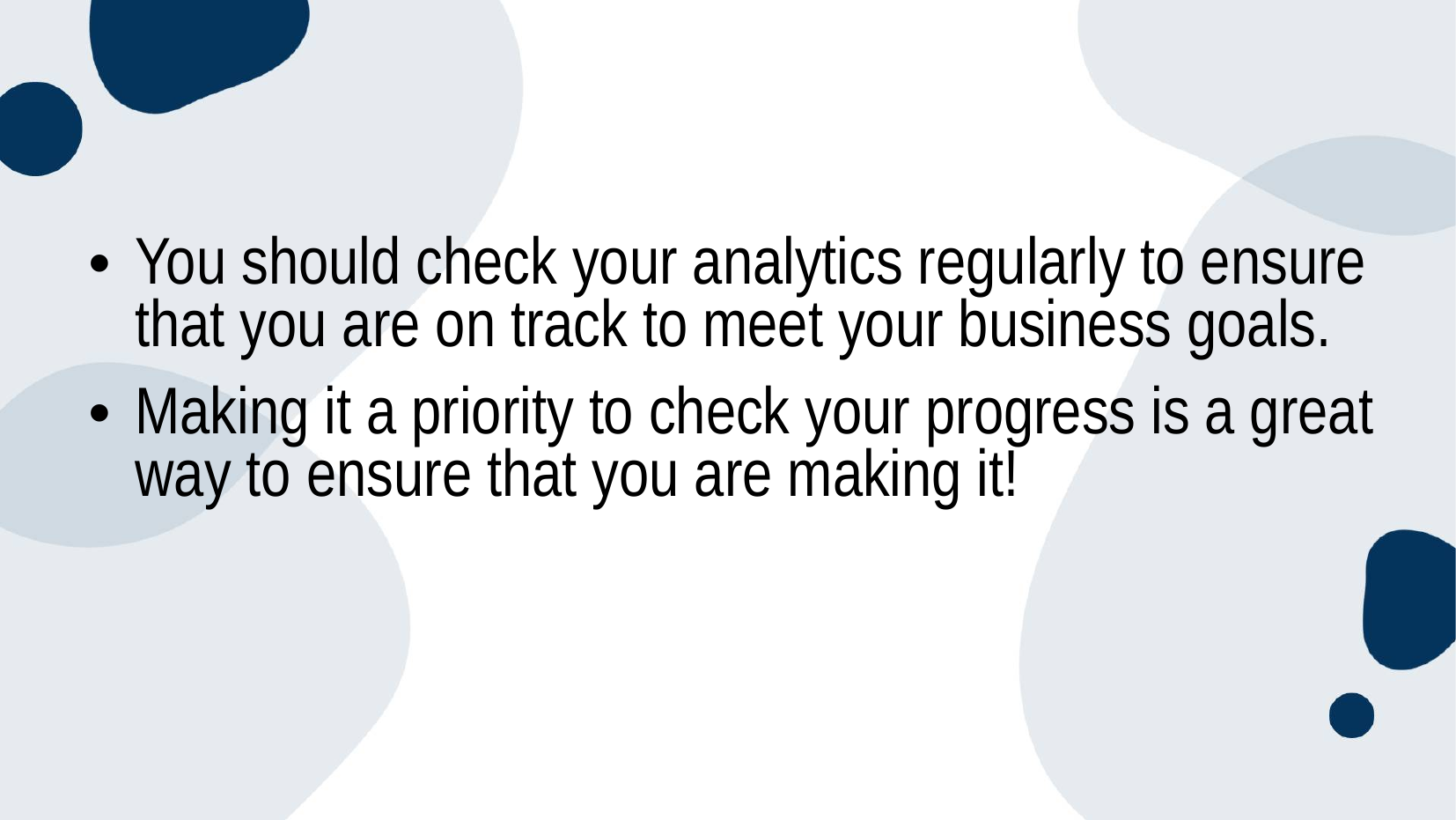

You should check your analytics regularly to ensure that you are on track to meet your business goals.
Making it a priority to check your progress is a great way to ensure that you are making it!